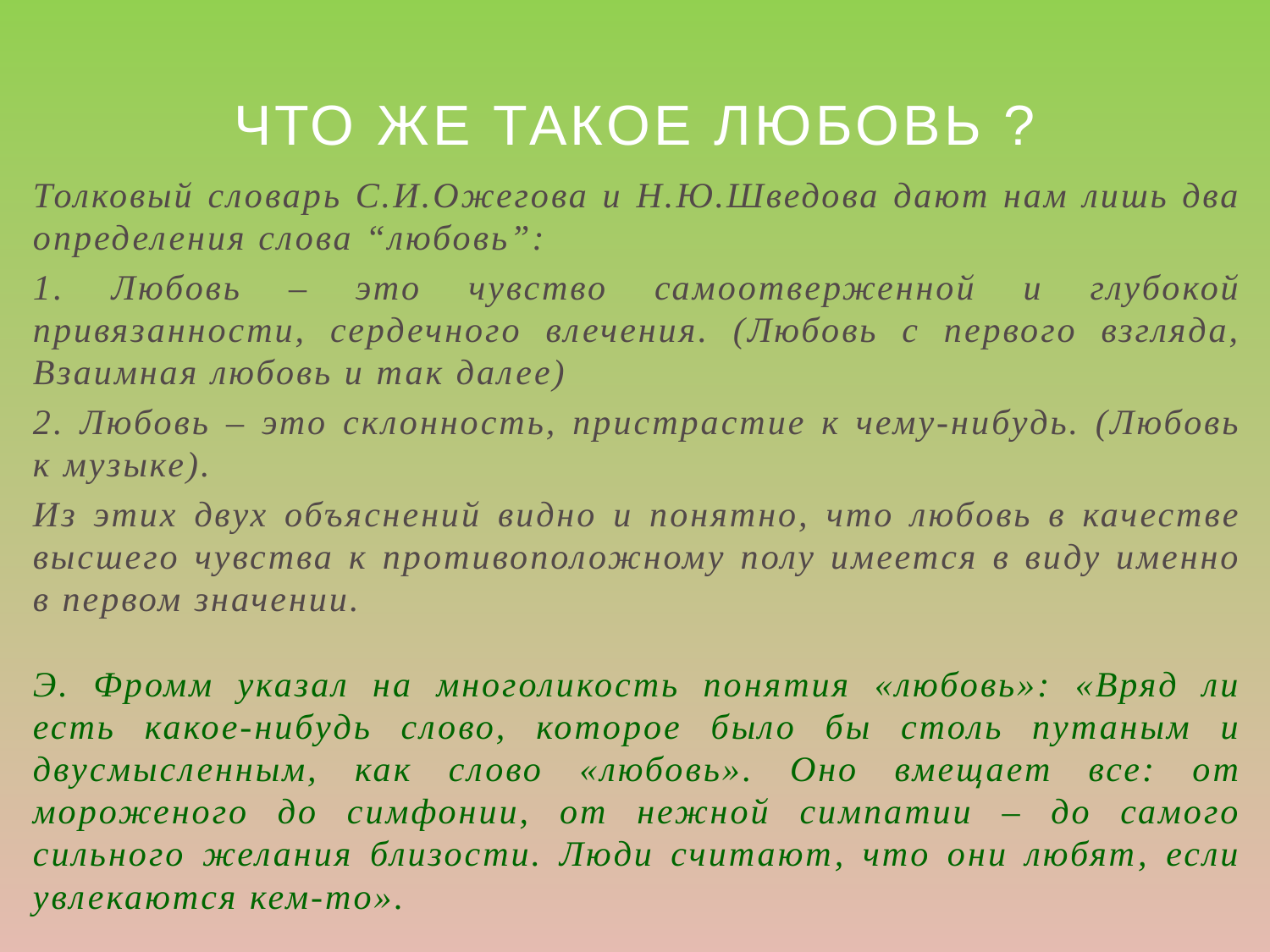

# Что же такое любовь ?
Толковый словарь С.И.Ожегова и Н.Ю.Шведова дают нам лишь два определения слова “любовь”:
1. Любовь – это чувство самоотверженной и глубокой привязанности, сердечного влечения. (Любовь с первого взгляда, Взаимная любовь и так далее)
2. Любовь – это склонность, пристрастие к чему-нибудь. (Любовь к музыке).
Из этих двух объяснений видно и понятно, что любовь в качестве высшего чувства к противоположному полу имеется в виду именно в первом значении.

Э. Фромм указал на многоликость понятия «любовь»: «Вряд ли есть какое-нибудь слово, которое было бы столь путаным и двусмысленным, как слово «любовь». Оно вмещает все: от мороженого до симфонии, от нежной симпатии – до самого сильного желания близости. Люди считают, что они любят, если увлекаются кем-то».